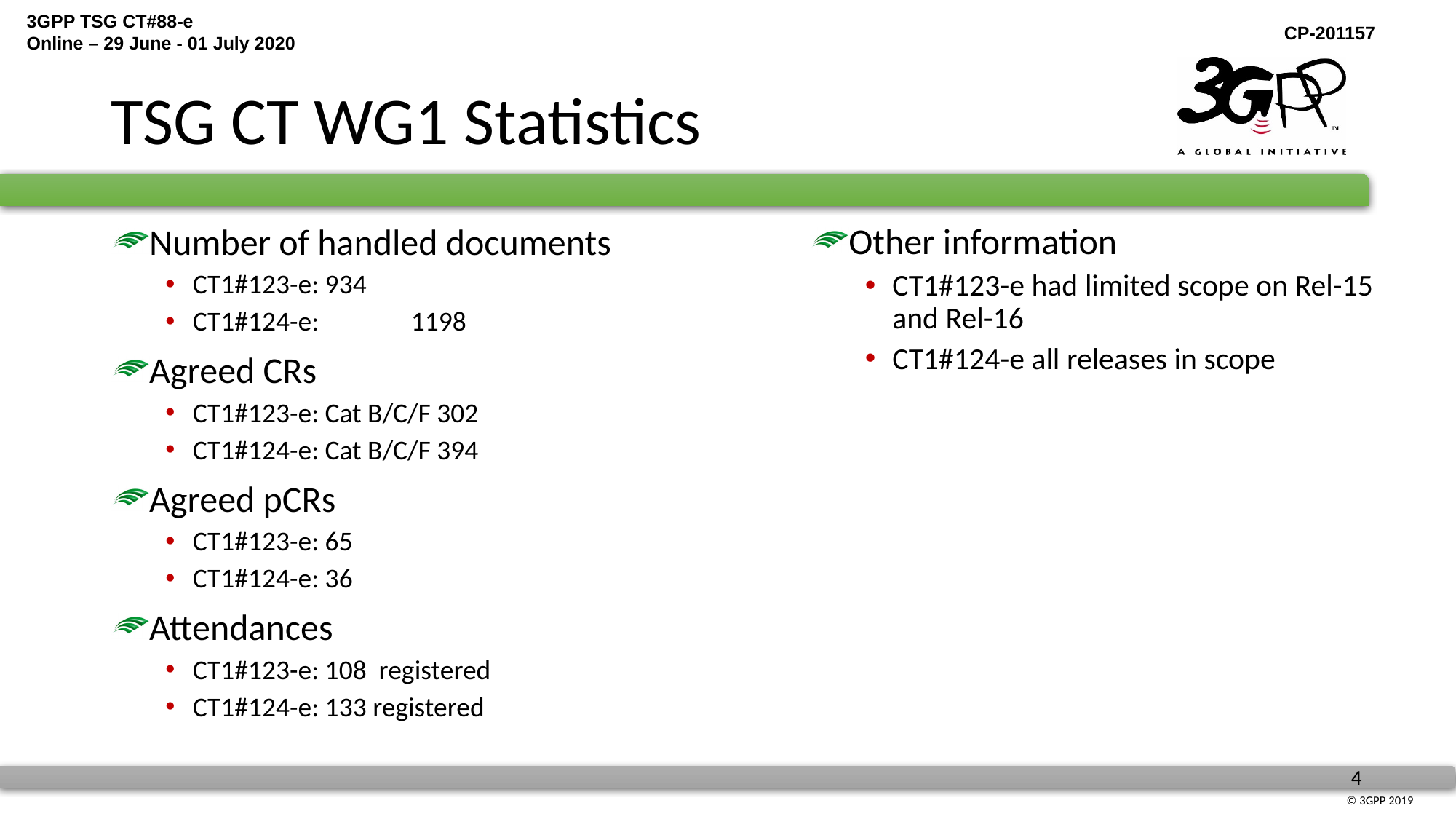

# TSG CT WG1 Statistics
Other information
CT1#123-e had limited scope on Rel-15 and Rel-16
CT1#124-e all releases in scope
Number of handled documents
CT1#123-e: 934
CT1#124-e: 	1198
Agreed CRs
CT1#123-e: Cat B/C/F 302
CT1#124-e: Cat B/C/F 394
Agreed pCRs
CT1#123-e: 65
CT1#124-e: 36
Attendances
CT1#123-e: 108  registered
CT1#124-e: 133 registered